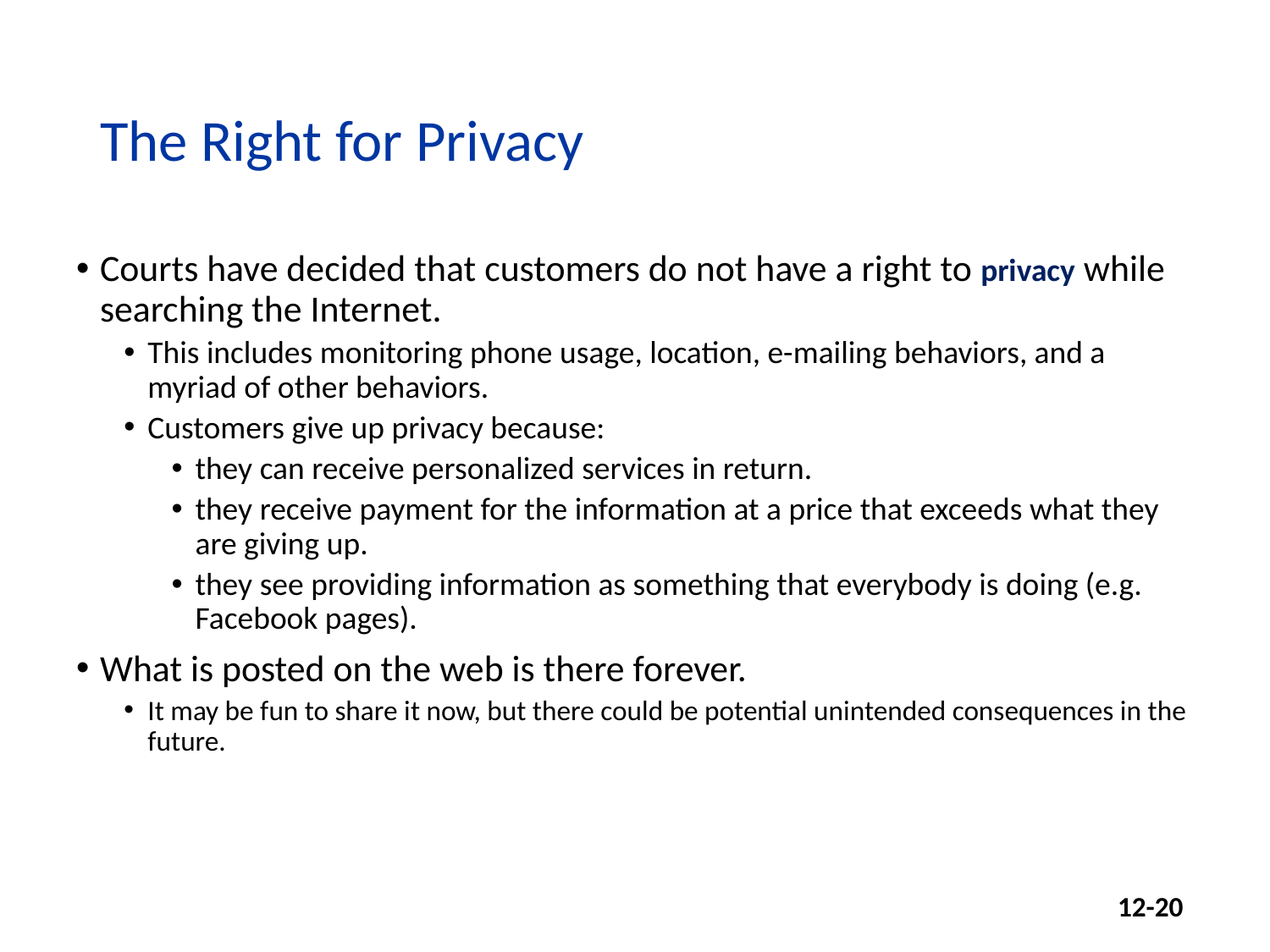

# The Right for Privacy
Courts have decided that customers do not have a right to privacy while searching the Internet.
This includes monitoring phone usage, location, e-mailing behaviors, and a myriad of other behaviors.
Customers give up privacy because:
they can receive personalized services in return.
they receive payment for the information at a price that exceeds what they are giving up.
they see providing information as something that everybody is doing (e.g. Facebook pages).
What is posted on the web is there forever.
It may be fun to share it now, but there could be potential unintended consequences in the future.